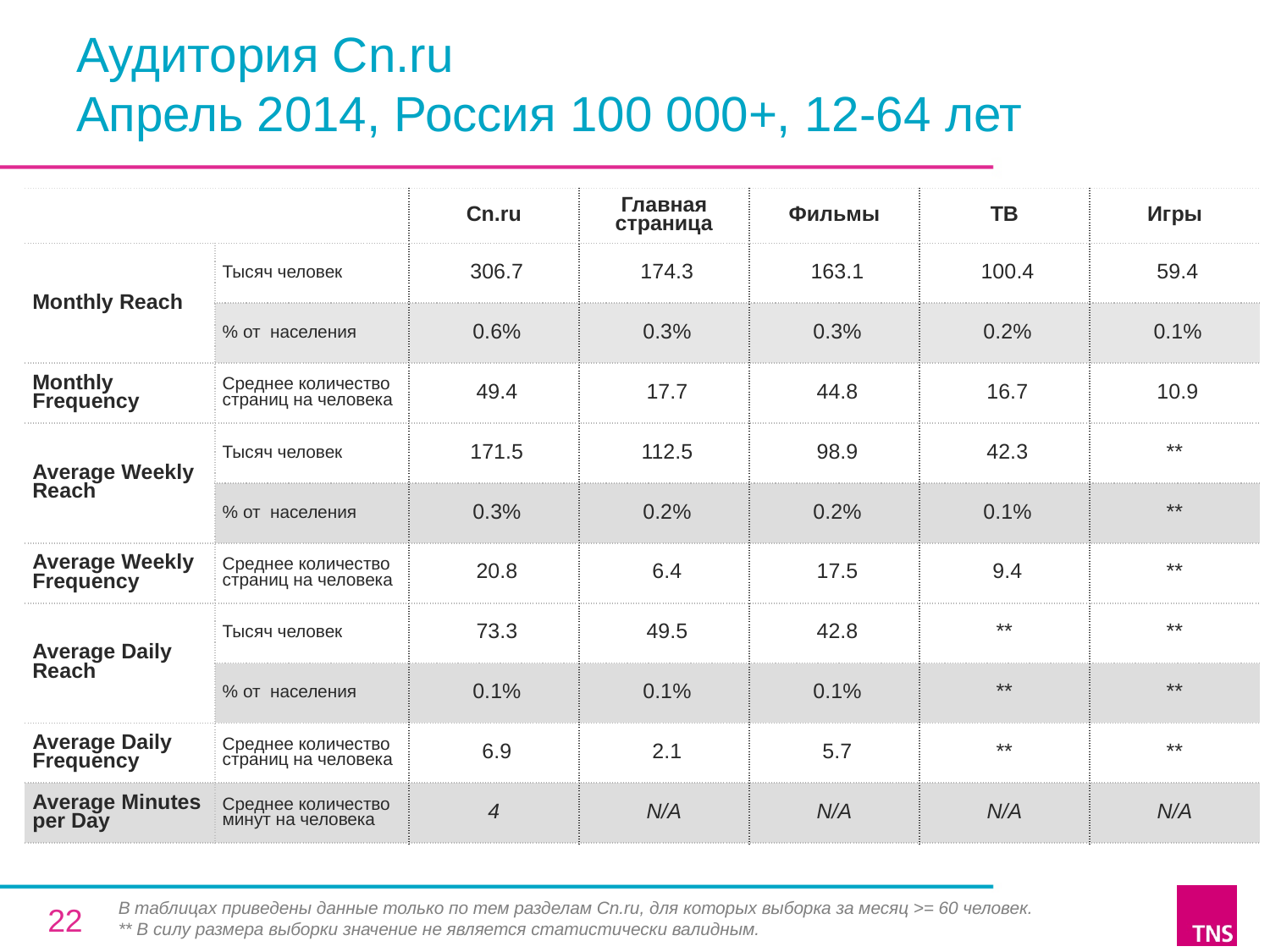

# Аудитория Cn.ru Апрель 2014, Россия 100 000+, 12-64 лет
|  |  | Cn.ru | Главная страница | Фильмы | ТВ | Игры |
| --- | --- | --- | --- | --- | --- | --- |
| Monthly Reach | Тысяч человек | 306.7 | 174.3 | 163.1 | 100.4 | 59.4 |
|  | % от населения | 0.6% | 0.3% | 0.3% | 0.2% | 0.1% |
| Monthly Frequency | Среднее количество страниц на человека | 49.4 | 17.7 | 44.8 | 16.7 | 10.9 |
| Average Weekly Reach | Тысяч человек | 171.5 | 112.5 | 98.9 | 42.3 | \*\* |
|  | % от населения | 0.3% | 0.2% | 0.2% | 0.1% | \*\* |
| Average Weekly Frequency | Среднее количество страниц на человека | 20.8 | 6.4 | 17.5 | 9.4 | \*\* |
| Average Daily Reach | Тысяч человек | 73.3 | 49.5 | 42.8 | \*\* | \*\* |
|  | % от населения | 0.1% | 0.1% | 0.1% | \*\* | \*\* |
| Average Daily Frequency | Среднее количество страниц на человека | 6.9 | 2.1 | 5.7 | \*\* | \*\* |
| Average Minutes per Day | Среднее количество минут на человека | 4 | N/A | N/A | N/A | N/A |
В таблицах приведены данные только по тем разделам Cn.ru, для которых выборка за месяц >= 60 человек.
** В силу размера выборки значение не является статистически валидным.
22